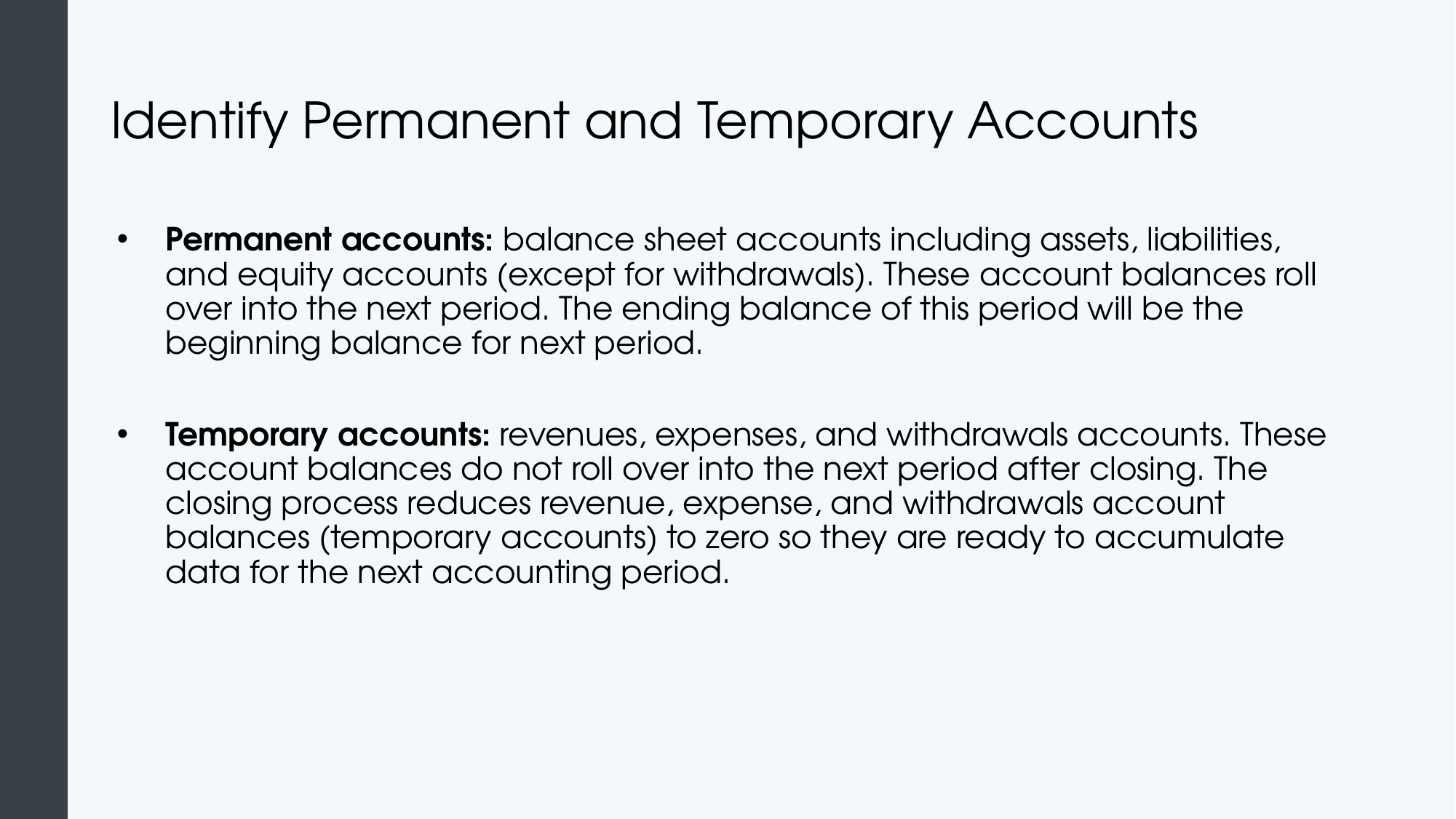

# Identify Permanent and Temporary Accounts
Permanent accounts: balance sheet accounts including assets, liabilities, and equity accounts (except for withdrawals). These account balances roll over into the next period. The ending balance of this period will be the beginning balance for next period.

Temporary accounts: revenues, expenses, and withdrawals accounts. These account balances do not roll over into the next period after closing. The closing process reduces revenue, expense, and withdrawals account balances (temporary accounts) to zero so they are ready to accumulate data for the next accounting period.